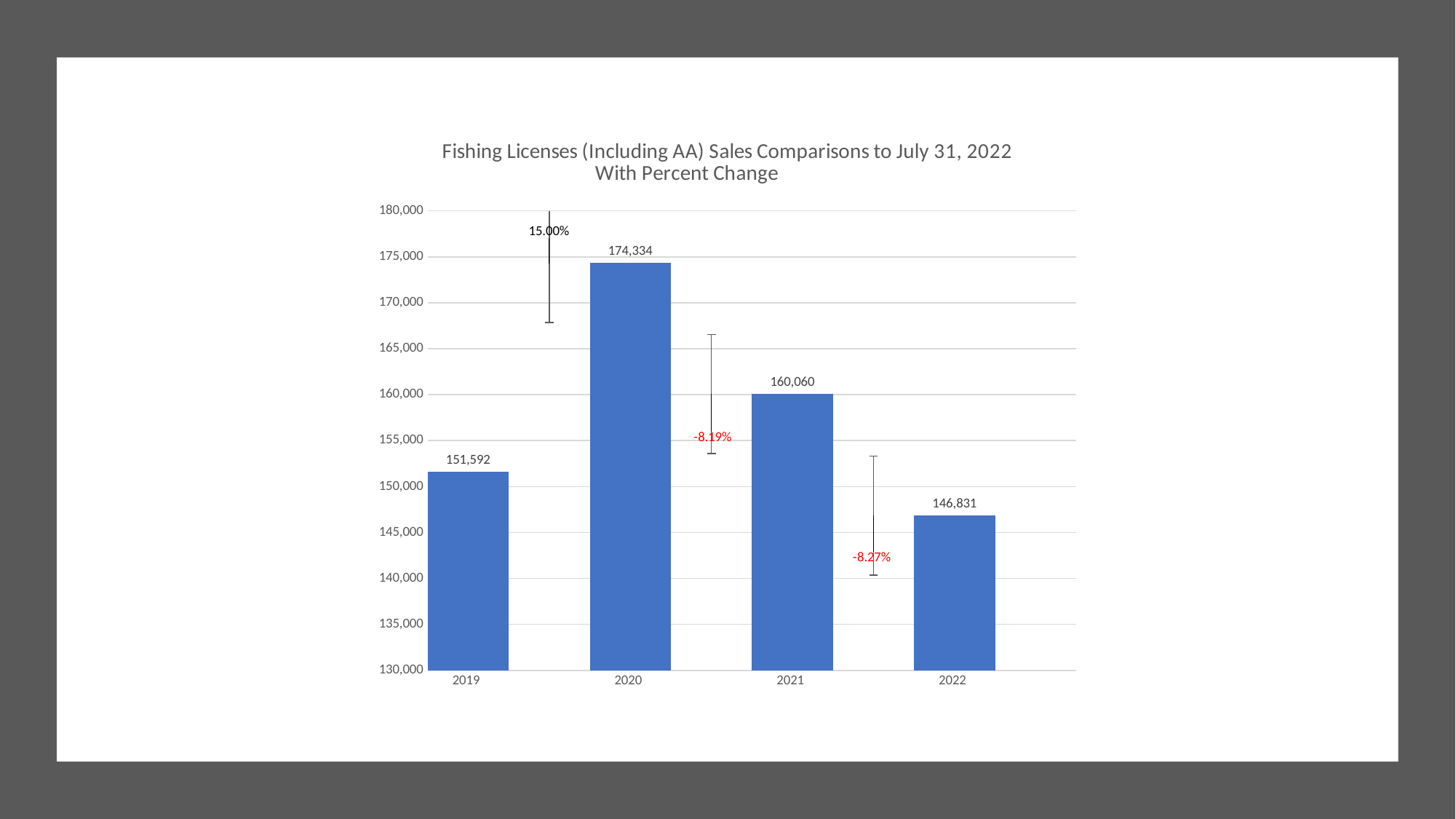

### Chart: Fishing Licenses (Including AA) Sales Comparisons to July 31, 2022
 With Percent Change

| Category | Total Sales | Invisible Bar |
|---|---|---|
| 2019                          | 151592.0 | 174334.0 |
| 2020                          | 174334.0 | 160060.0 |
| 2021                          | 160060.0 | 146831.0 |
| 2022                          | 146831.0 | None |